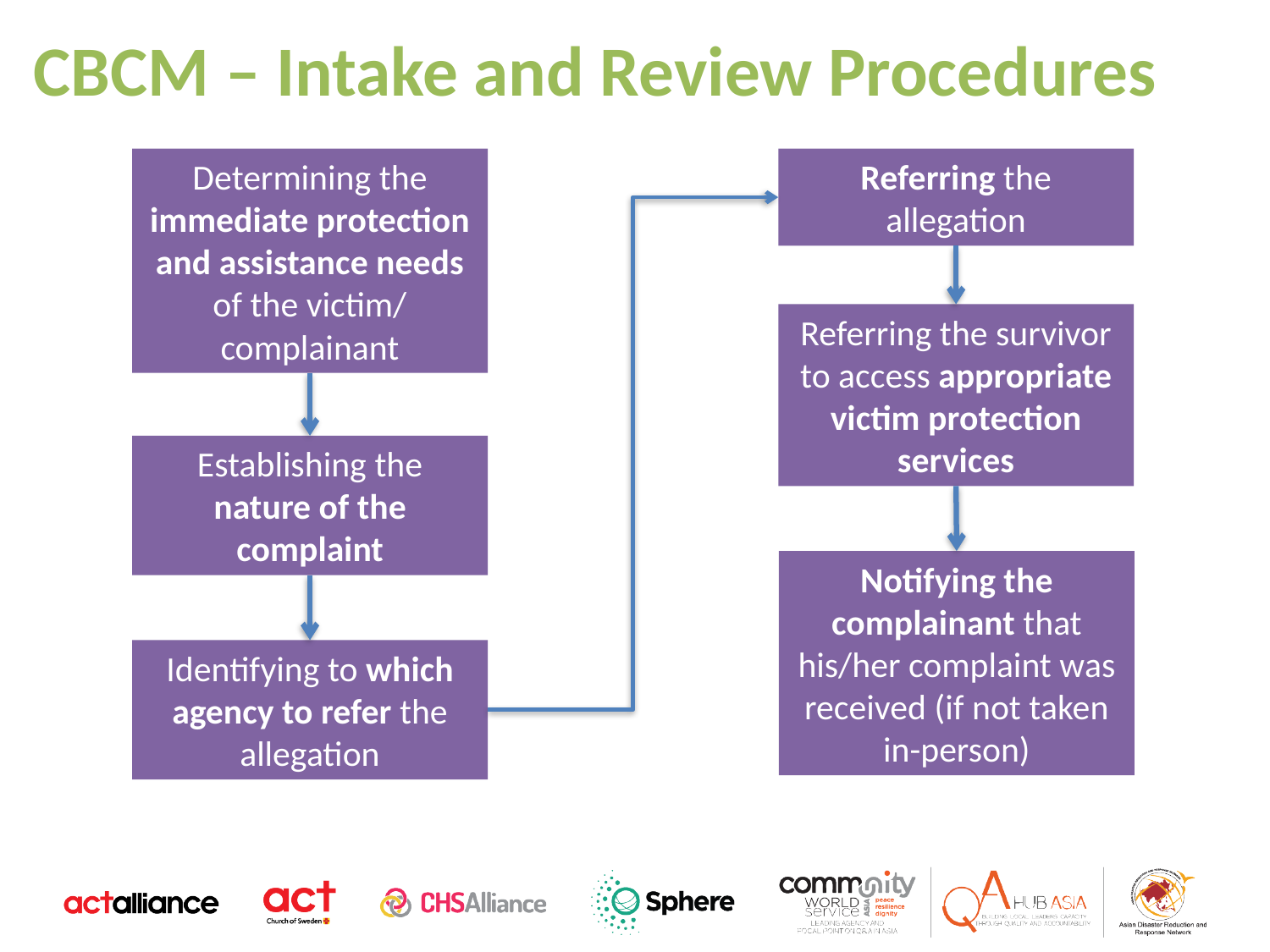

CBCM – Intake and Review Procedures
Determining the immediate protection and assistance needs of the victim/ complainant
Referring the allegation
Referring the survivor to access appropriate victim protection services
Establishing the nature of the complaint
Notifying the complainant that his/her complaint was received (if not taken
in-person)
Identifying to which agency to refer the allegation